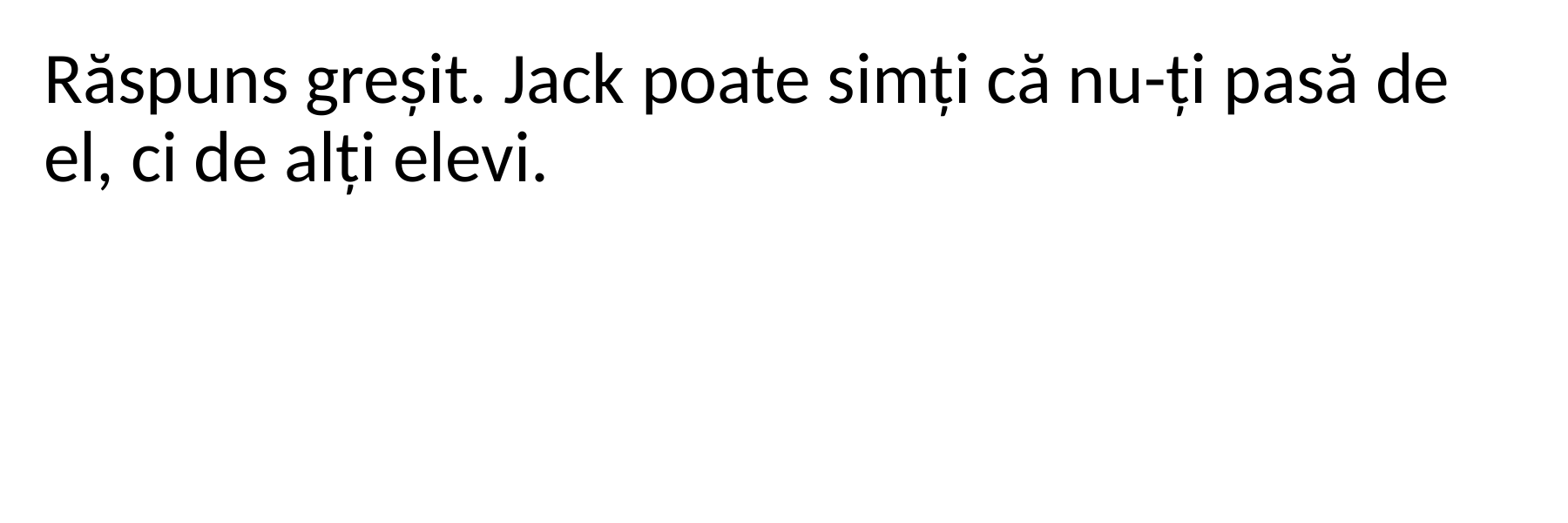

Răspuns greșit. Jack poate simți că nu-ți pasă de el, ci de alți elevi.